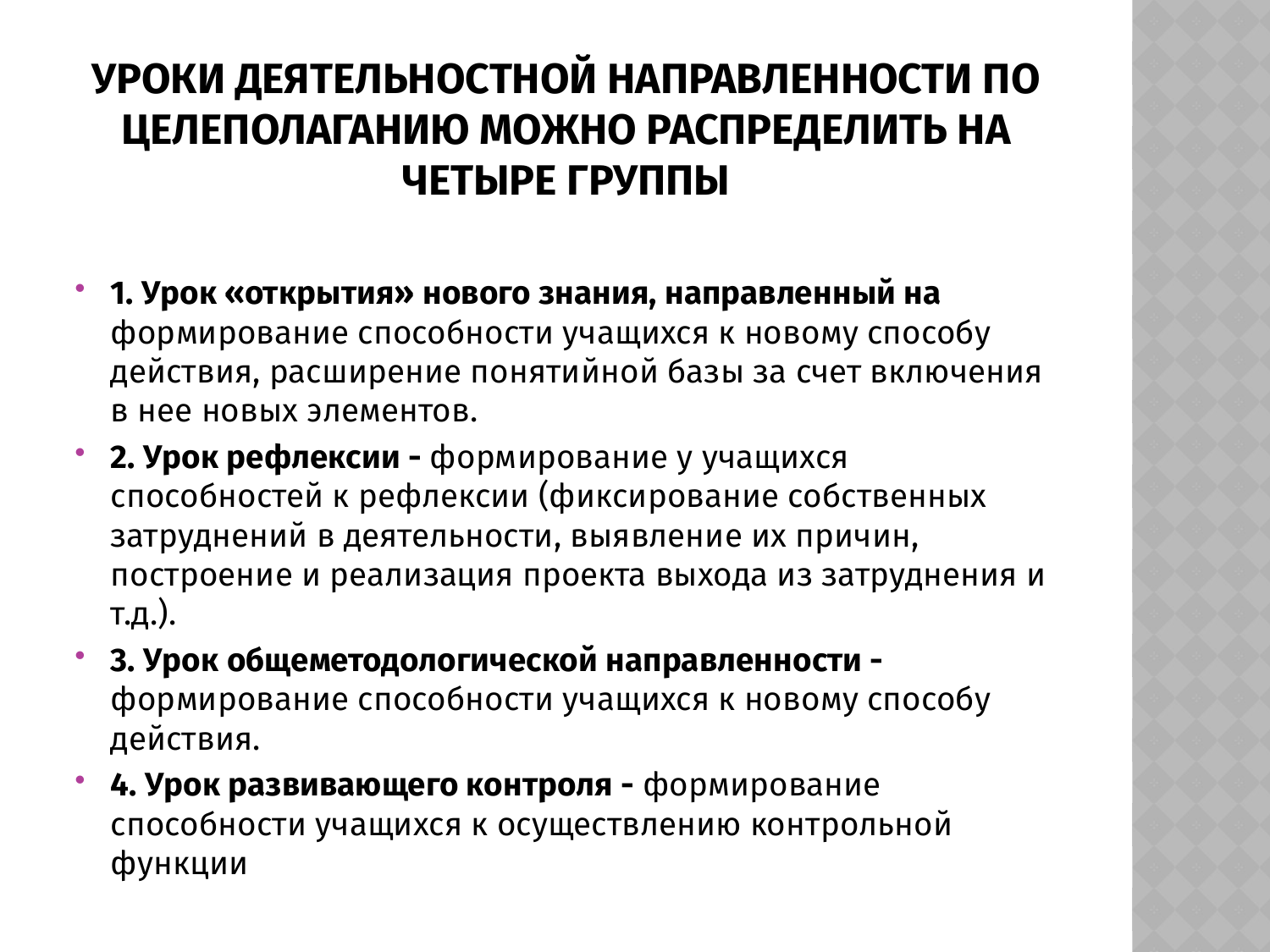

# Уроки деятельностной направленности по целеполаганию можно распределить на четыре группы

1. Урок «открытия» нового знания, направленный на формирование способности учащихся к новому способу действия, расширение понятийной базы за счет включения в нее новых элементов.
2. Урок рефлексии - формирование у учащихся способностей к рефлексии (фиксирование собственных затруднений в деятельности, выявление их причин, построение и реализация проекта выхода из затруднения и т.д.).
3. Урок общеметодологической направленности - формирование способности учащихся к новому способу действия.
4. Урок развивающего контроля - формирование способности учащихся к осуществлению контрольной функции